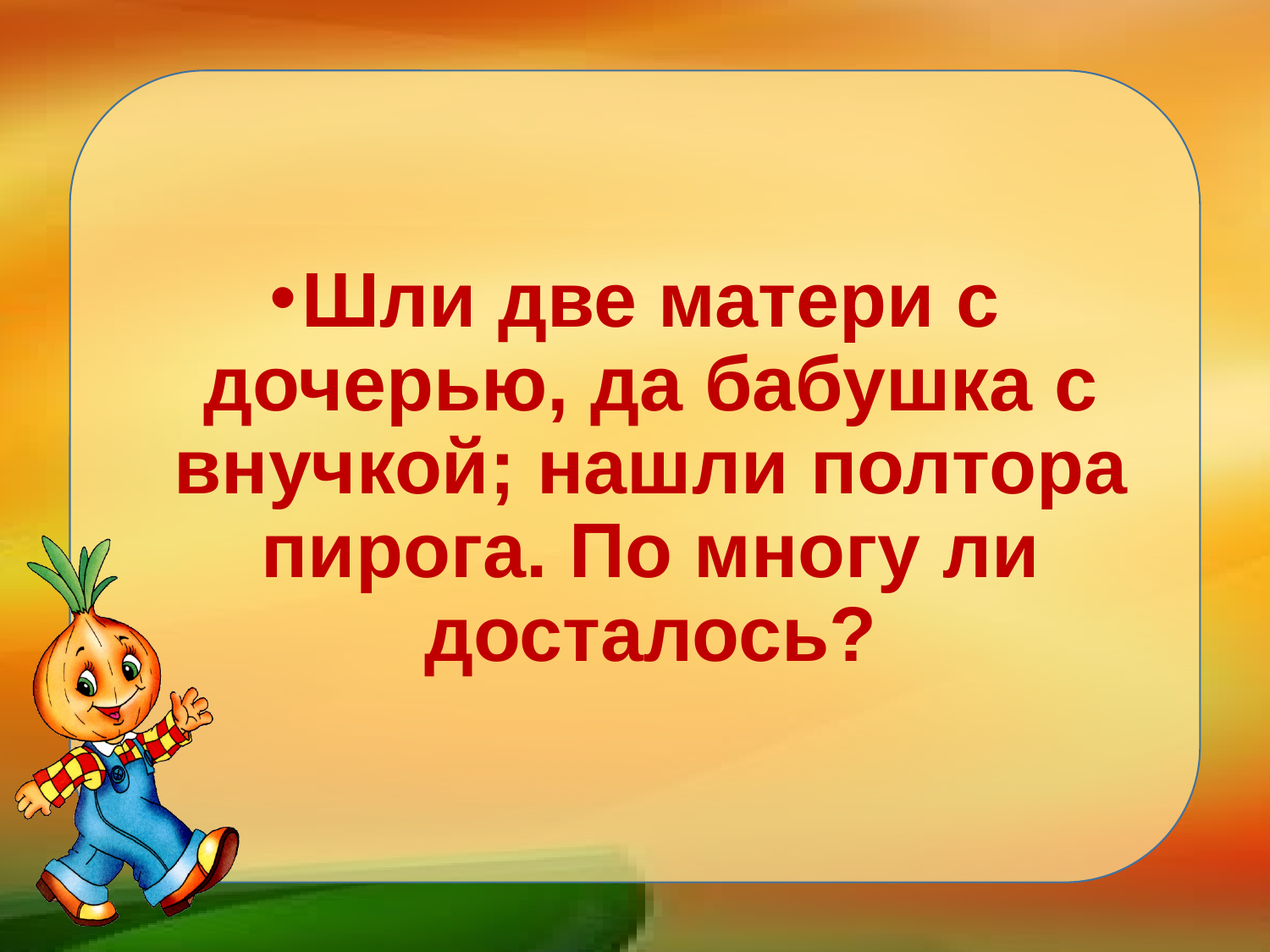

#
Шли две матери с дочерью, да бабушка с внучкой; нашли полтора пирога. По многу ли досталось?